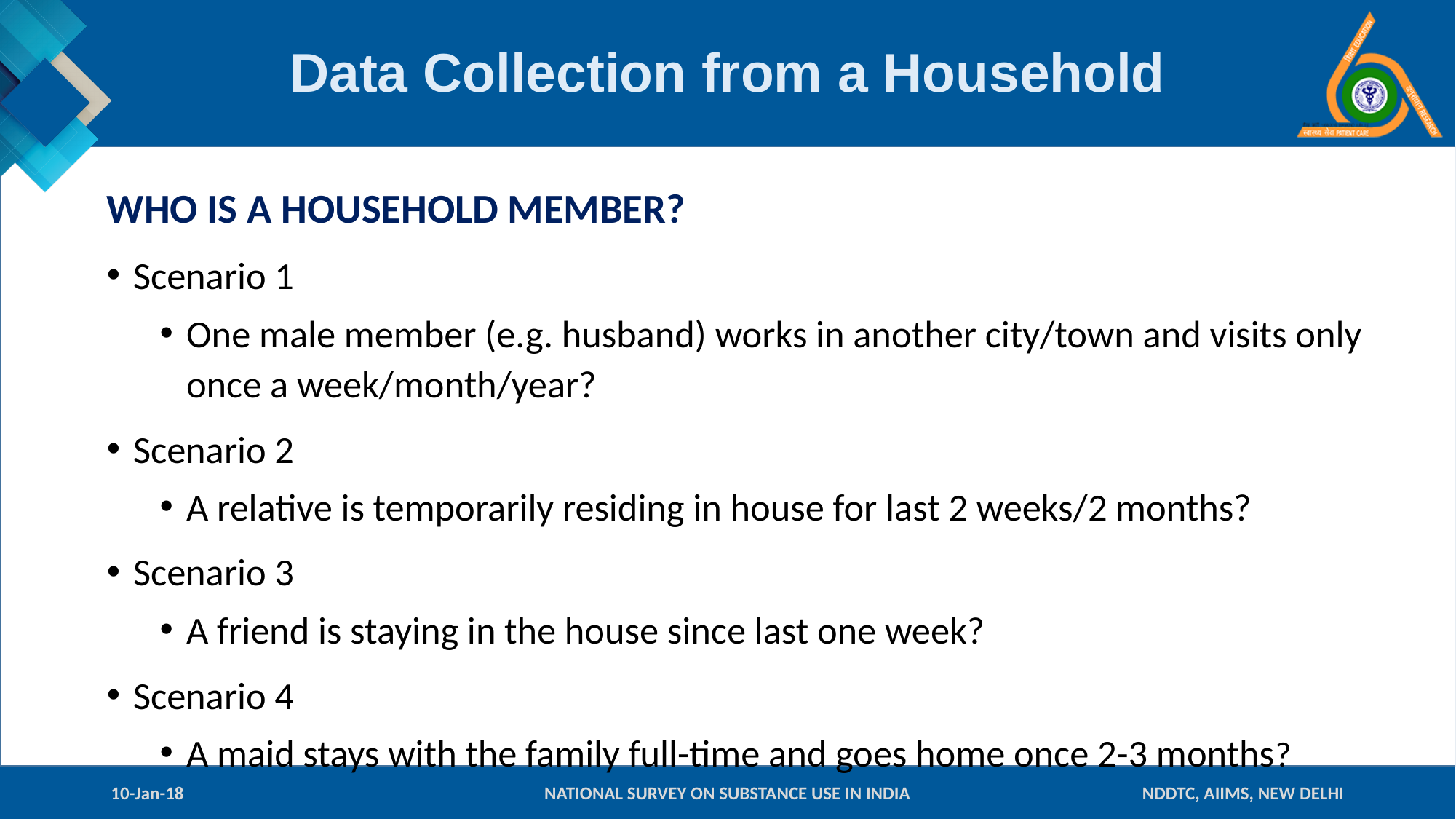

# Data Collection from a Household
WHO IS A HOUSEHOLD MEMBER?
Scenario 1
One male member (e.g. husband) works in another city/town and visits only once a week/month/year?
Scenario 2
A relative is temporarily residing in house for last 2 weeks/2 months?
Scenario 3
A friend is staying in the house since last one week?
Scenario 4
A maid stays with the family full-time and goes home once 2-3 months?
10-Jan-18
NATIONAL SURVEY ON SUBSTANCE USE IN INDIA
NDDTC, AIIMS, NEW DELHI